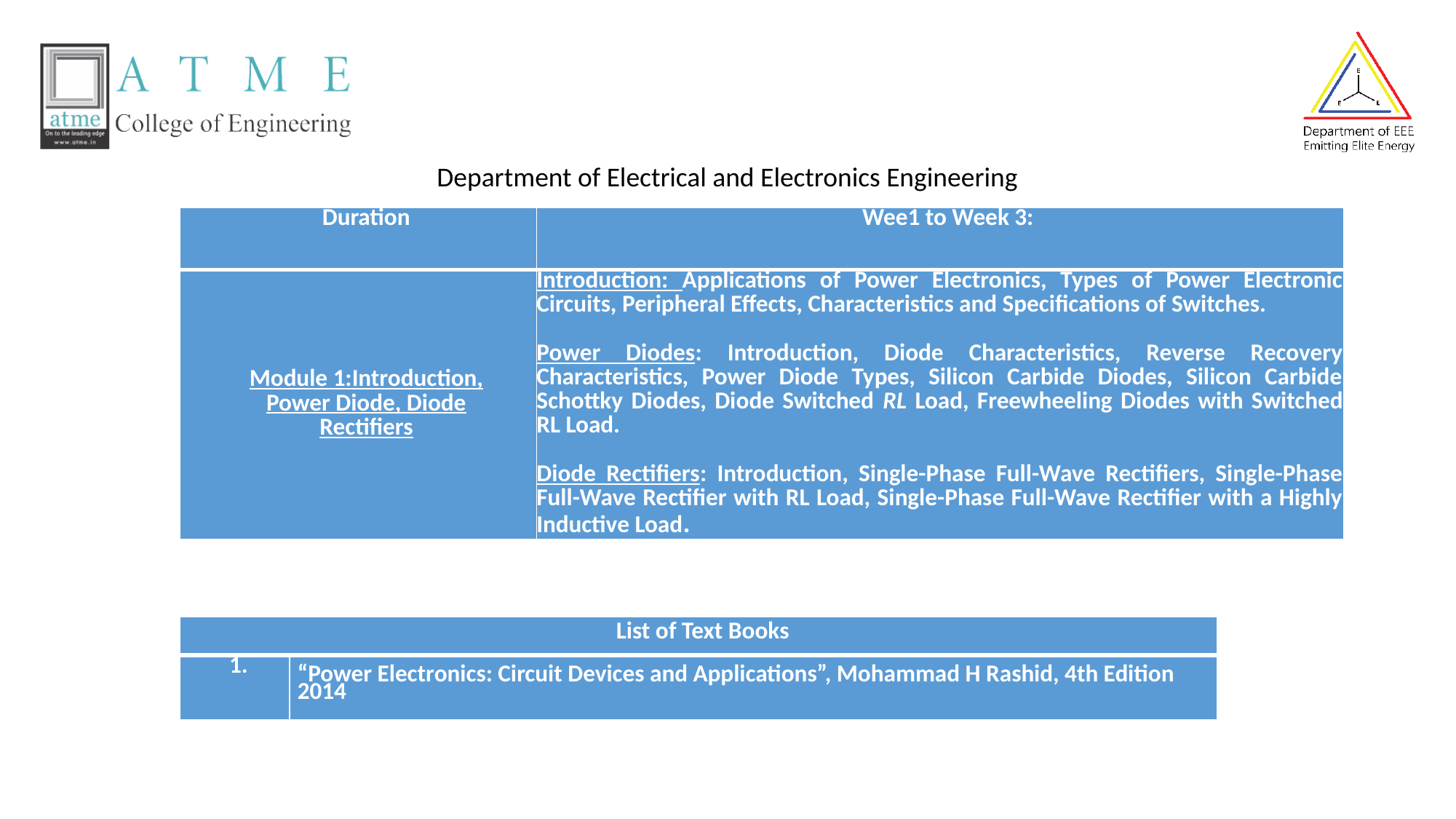

| Duration | Wee1 to Week 3: |
| --- | --- |
| Module 1:Introduction, Power Diode, Diode Rectifiers | Introduction: Applications of Power Electronics, Types of Power Electronic Circuits, Peripheral Effects, Characteristics and Specifications of Switches. Power Diodes: Introduction, Diode Characteristics, Reverse Recovery Characteristics, Power Diode Types, Silicon Carbide Diodes, Silicon Carbide Schottky Diodes, Diode Switched RL Load, Freewheeling Diodes with Switched RL Load. Diode Rectifiers: Introduction, Single-Phase Full-Wave Rectifiers, Single-Phase Full-Wave Rectifier with RL Load, Single-Phase Full-Wave Rectifier with a Highly Inductive Load. |
| List of Text Books |  |
| --- | --- |
| 1. | “Power Electronics: Circuit Devices and Applications”, Mohammad H Rashid, 4th Edition 2014 |